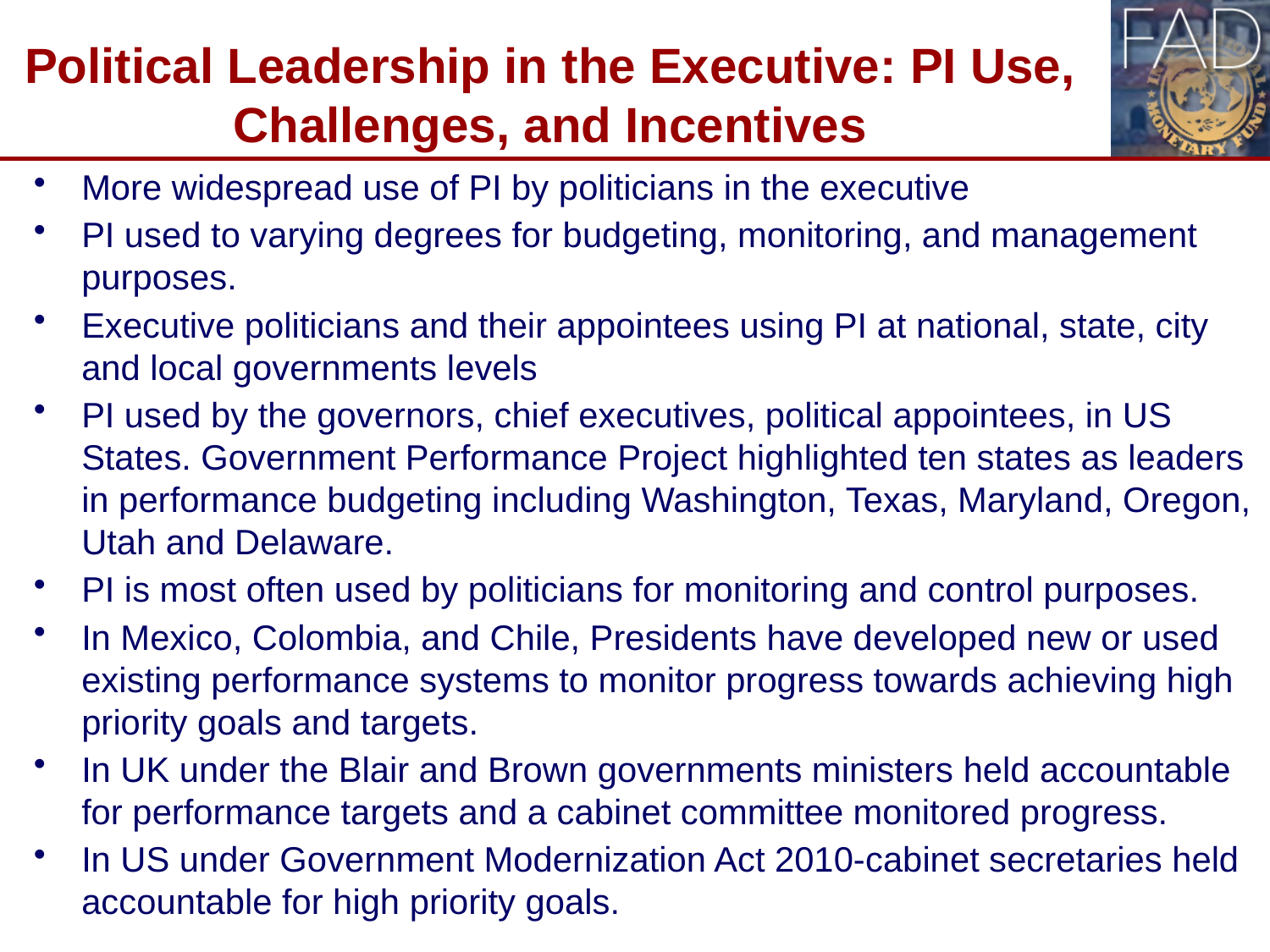

# Political Leadership in the Executive: PI Use, Challenges, and Incentives
More widespread use of PI by politicians in the executive
PI used to varying degrees for budgeting, monitoring, and management purposes.
Executive politicians and their appointees using PI at national, state, city and local governments levels
PI used by the governors, chief executives, political appointees, in US States. Government Performance Project highlighted ten states as leaders in performance budgeting including Washington, Texas, Maryland, Oregon, Utah and Delaware.
PI is most often used by politicians for monitoring and control purposes.
In Mexico, Colombia, and Chile, Presidents have developed new or used existing performance systems to monitor progress towards achieving high priority goals and targets.
In UK under the Blair and Brown governments ministers held accountable for performance targets and a cabinet committee monitored progress.
In US under Government Modernization Act 2010-cabinet secretaries held accountable for high priority goals.

22